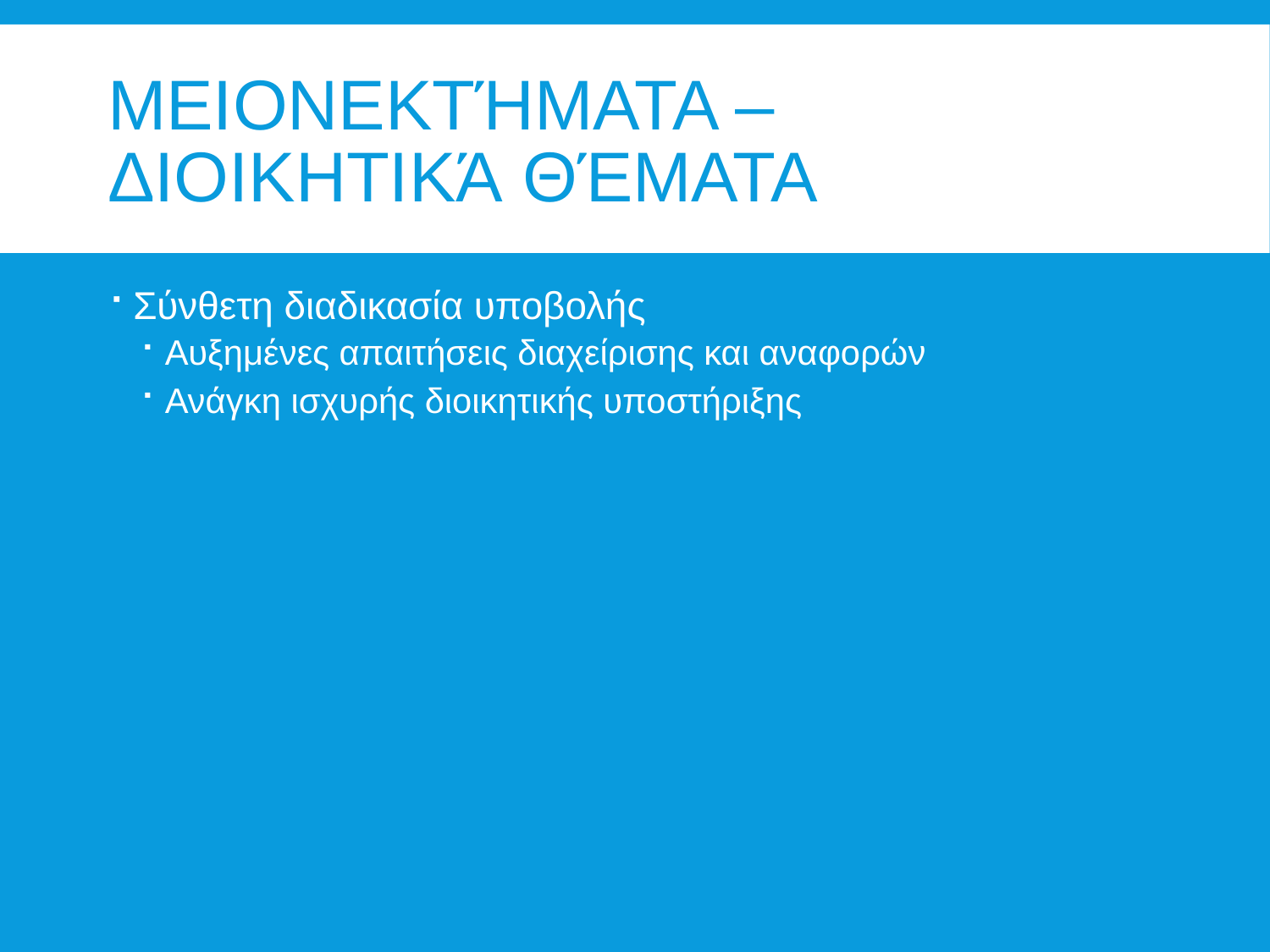

# Μειονεκτήματα – Διοικητικά Θέματα
Σύνθετη διαδικασία υποβολής
Αυξημένες απαιτήσεις διαχείρισης και αναφορών
Ανάγκη ισχυρής διοικητικής υποστήριξης